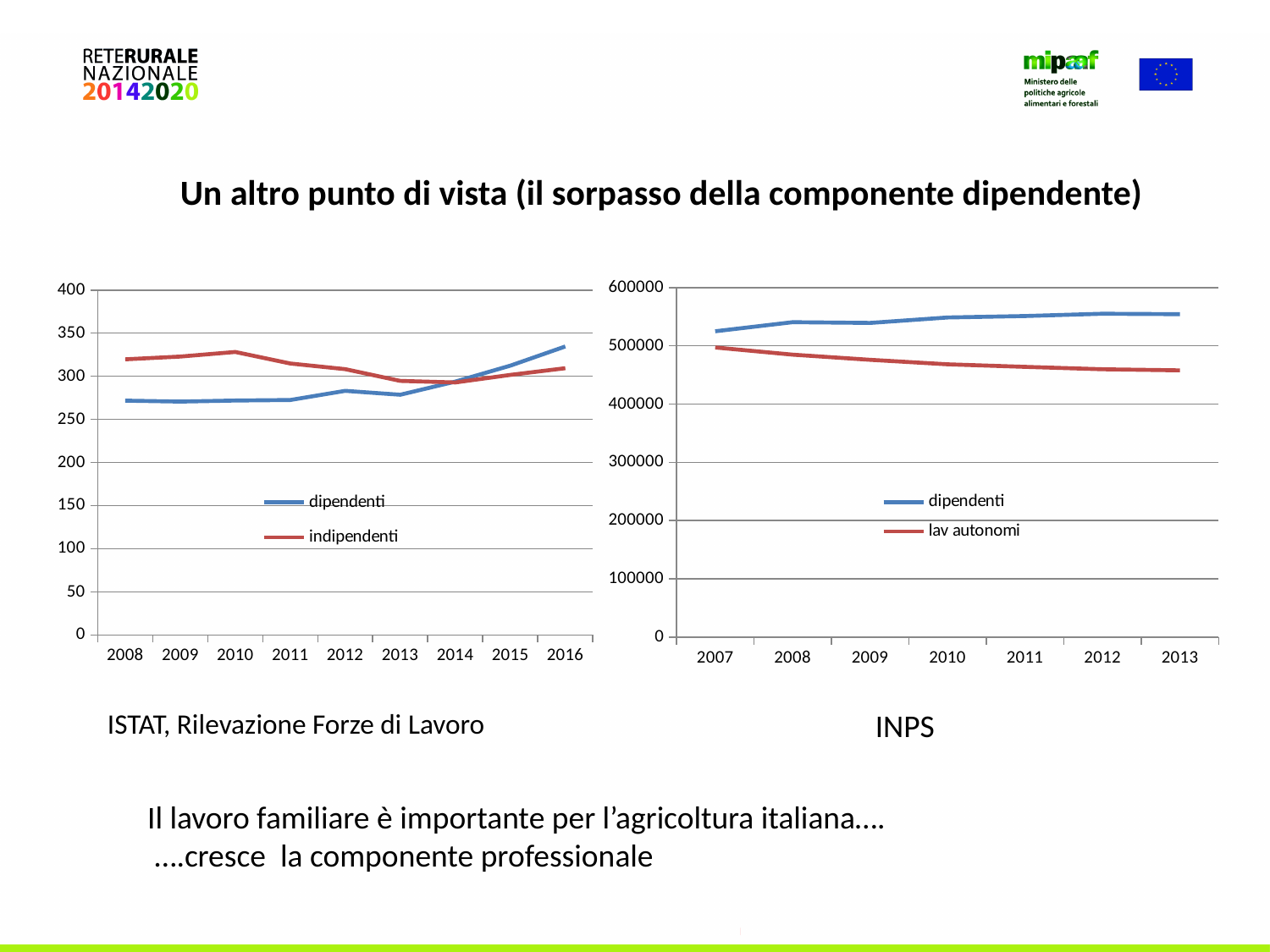

# Un altro punto di vista (il sorpasso della componente dipendente)

### Chart

| Category | dipendenti | indipendenti |
|---|---|---|
| 2008 | 271.715 | 319.63 |
| 2009 | 270.613 | 322.864 |
| 2010 | 271.845 | 328.185 |
| 2011 | 272.469 | 314.807 |
| 2012 | 283.082 | 308.216 |
| 2013 | 278.546 | 294.608 |
| 2014 | 293.799 | 292.848 |
| 2015 | 312.285 | 301.571 |
| 2016 | 334.561 | 309.347 |

### Chart

| Category | dipendenti  | lav autonomi |
|---|---|---|
| 2007 | 525088.08333 | 497228.67308 |
| 2008 | 540656.58333 | 484873.53846 |
| 2009 | 539393.91667 | 476066.42308 |
| 2010 | 548714.33333 | 468316.55769 |
| 2011 | 551220.0 | 463960.25 |
| 2012 | 555198.25 | 459906.15385 |
| 2013 | 554436.33333 | 457945.23077 |
ISTAT, Rilevazione Forze di Lavoro
INPS
Il lavoro familiare è importante per l’agricoltura italiana….
 ….cresce  la componente professionale